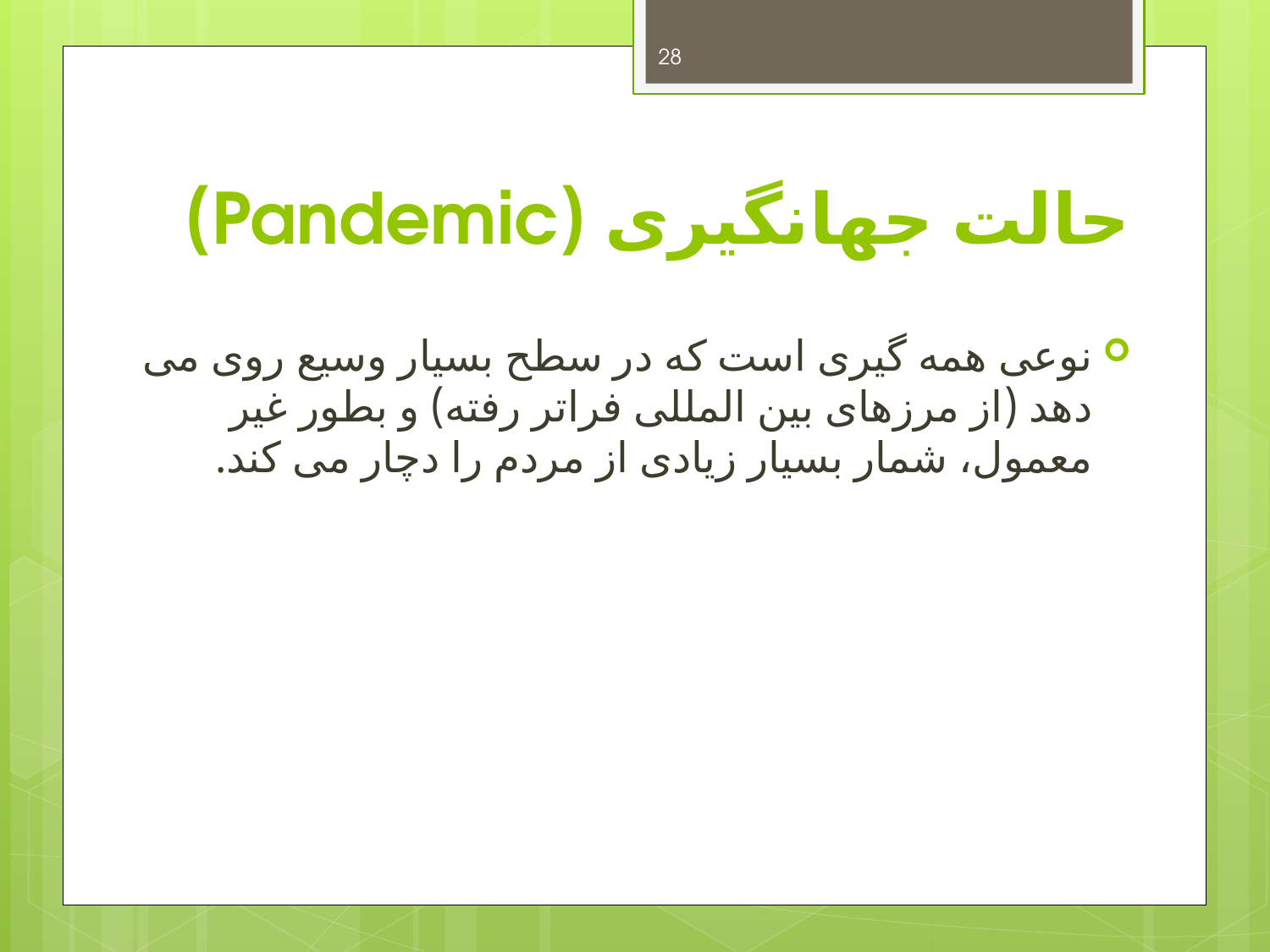

28
# حالت جهانگیری (Pandemic)
نوعی همه گیری است که در سطح بسیار وسیع روی می دهد (از مرزهای بین المللی فراتر رفته) و بطور غیر معمول، شمار بسیار زیادی از مردم را دچار می کند.